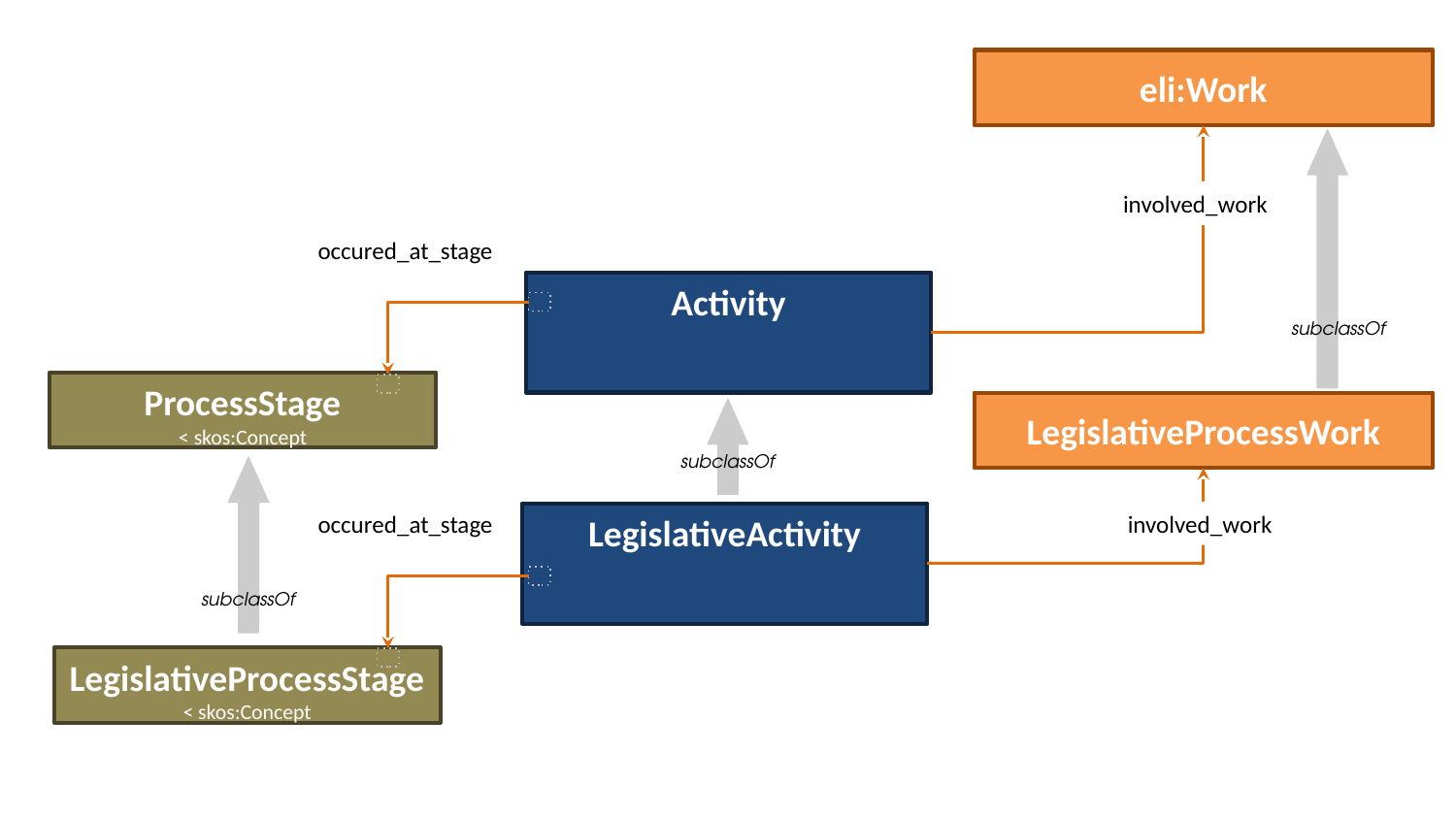

eli:Work
involved_work
occured_at_stage

Activity

subclassOf
ProcessStage
< skos:Concept

LegislativeProcessWork

subclassOf
occured_at_stage
involved_work
LegislativeActivity

subclassOf
LegislativeProcessStage
< skos:Concept